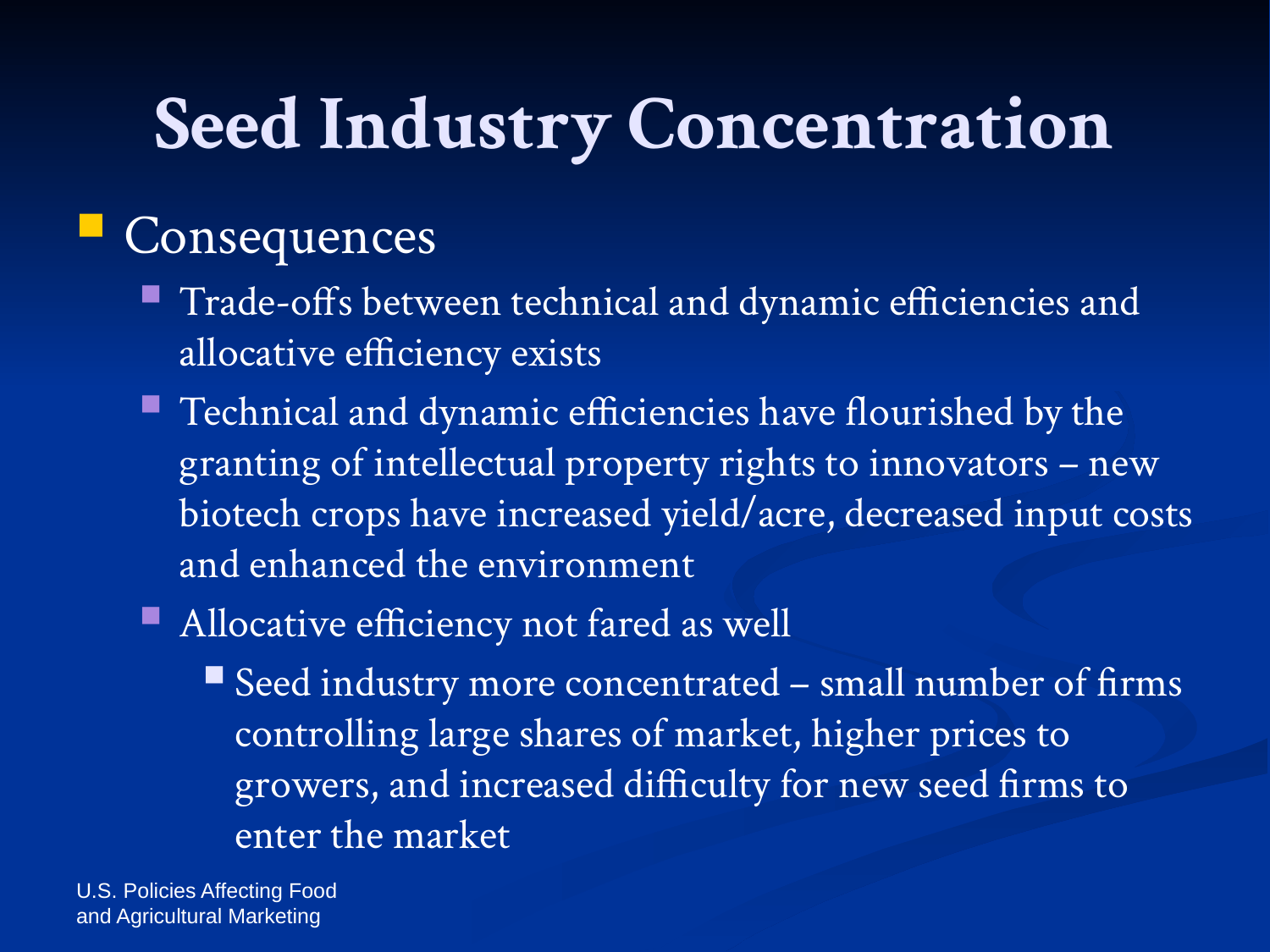

# Seed Industry Concentration
Consequences
Trade-offs between technical and dynamic efficiencies and allocative efficiency exists
Technical and dynamic efficiencies have flourished by the granting of intellectual property rights to innovators – new biotech crops have increased yield/acre, decreased input costs and enhanced the environment
Allocative efficiency not fared as well
Seed industry more concentrated – small number of firms controlling large shares of market, higher prices to growers, and increased difficulty for new seed firms to enter the market
U.S. Policies Affecting Food and Agricultural Marketing